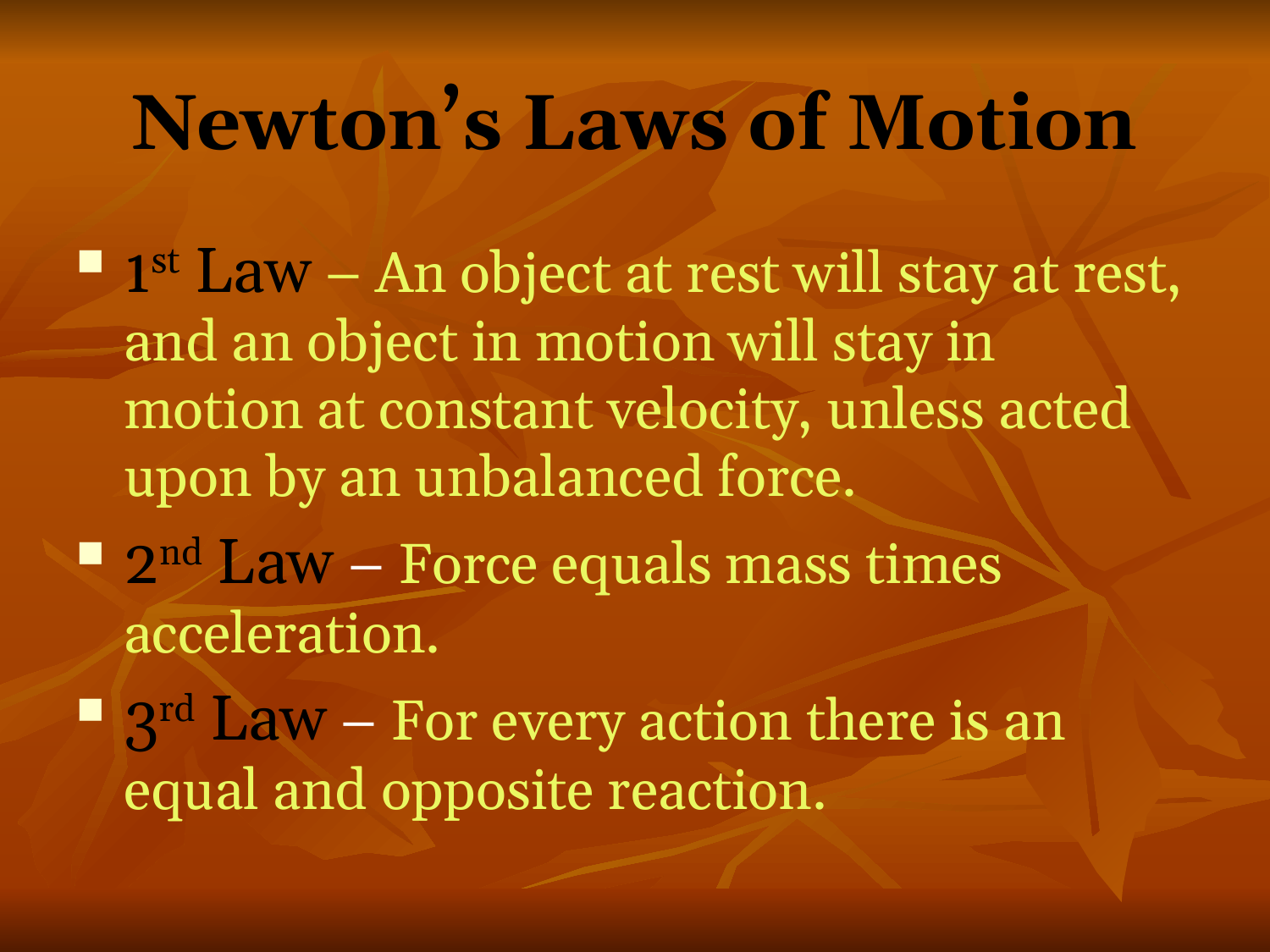

# Newton’s Laws of Motion
1st Law – An object at rest will stay at rest, and an object in motion will stay in motion at constant velocity, unless acted upon by an unbalanced force.
2nd Law – Force equals mass times acceleration.
3rd Law – For every action there is an equal and opposite reaction.